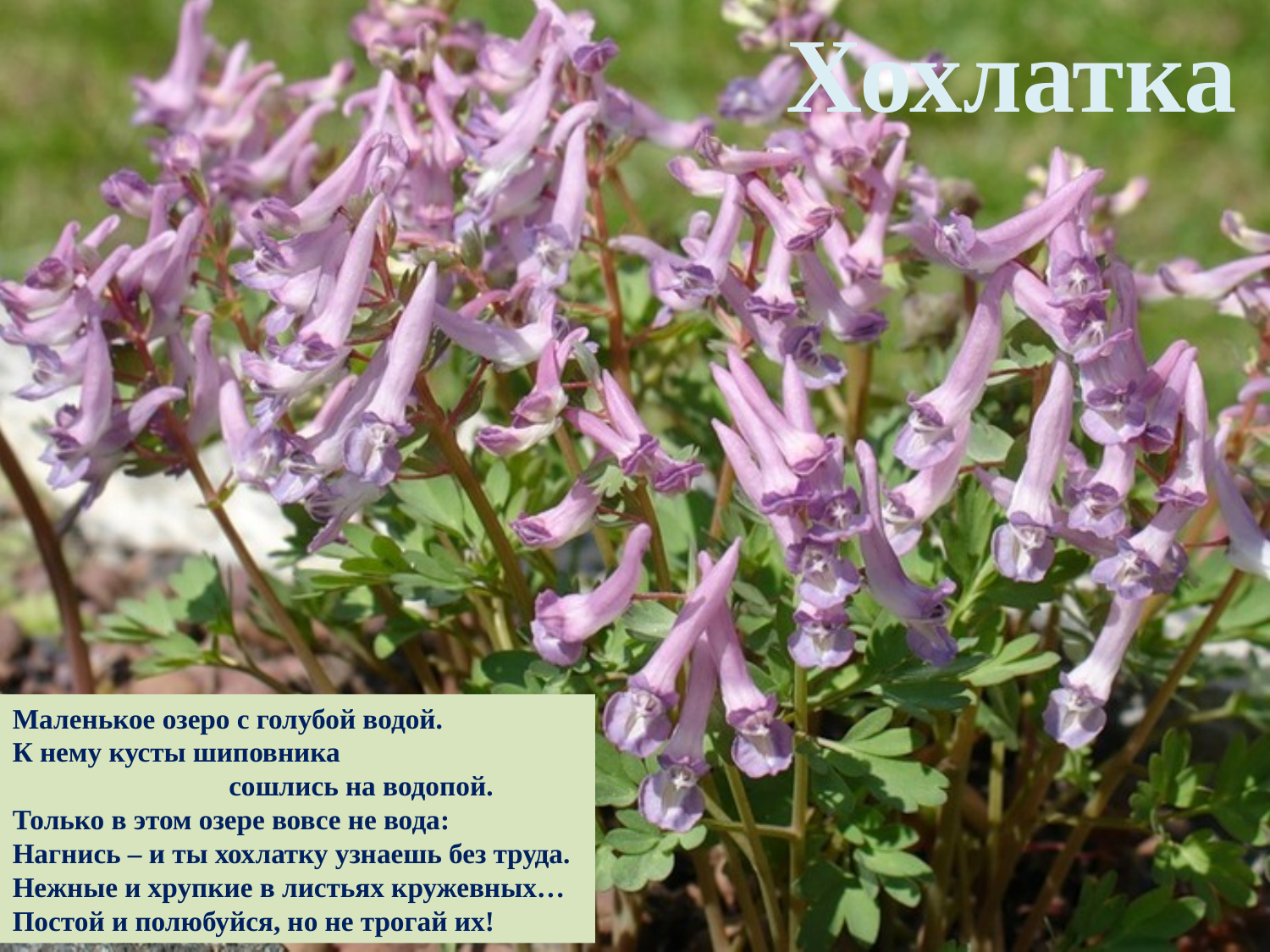

Хохлатка
Маленькое озеро с голубой водой.
К нему кусты шиповника
                               сошлись на водопой.
Только в этом озере вовсе не вода:
Нагнись – и ты хохлатку узнаешь без труда.
Нежные и хрупкие в листьях кружевных…
Постой и полюбуйся, но не трогай их!